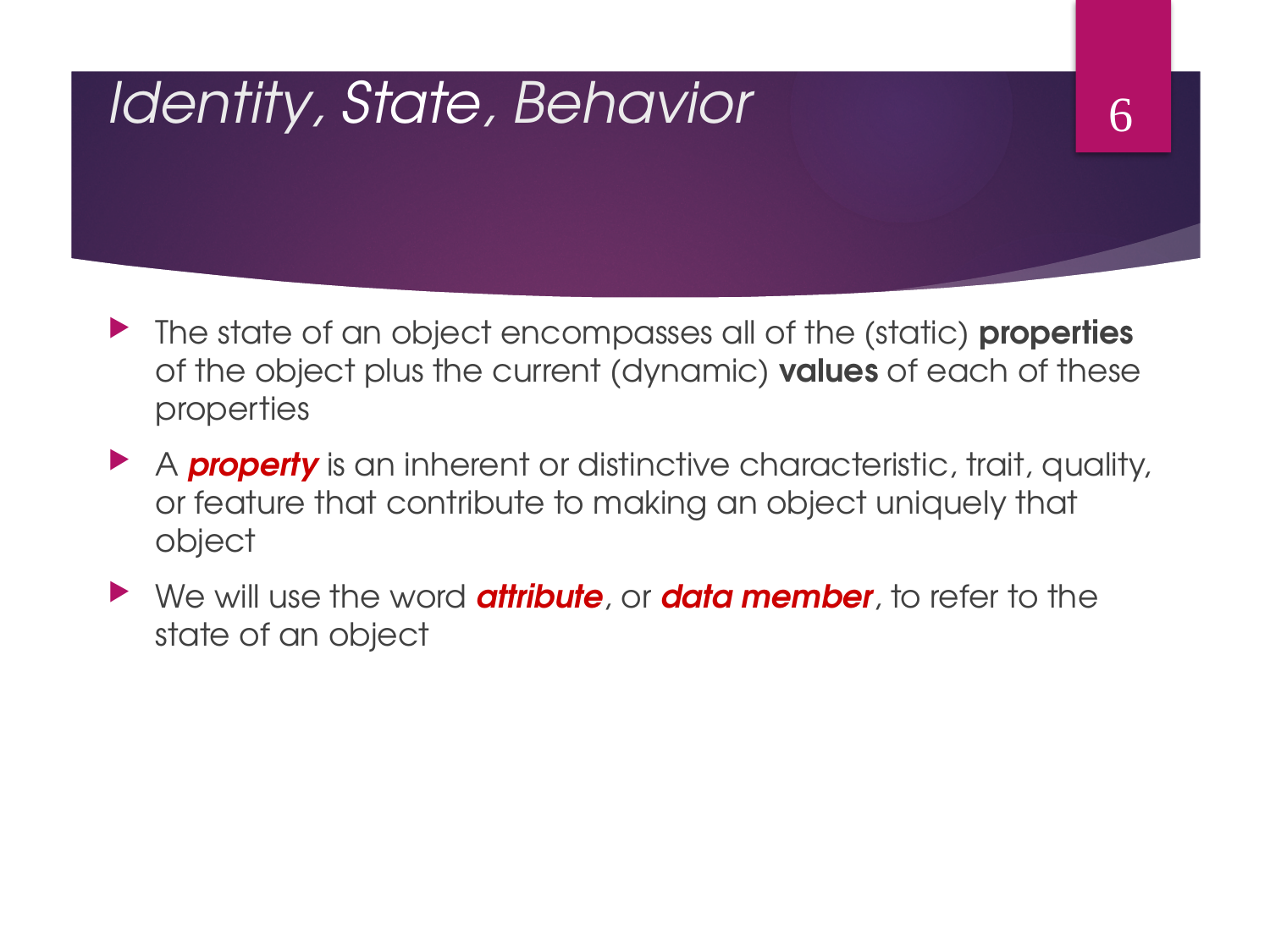

# Identity, State, Behavior
6
The state of an object encompasses all of the (static) properties of the object plus the current (dynamic) values of each of these properties
A property is an inherent or distinctive characteristic, trait, quality, or feature that contribute to making an object uniquely that object
We will use the word attribute, or data member, to refer to the state of an object